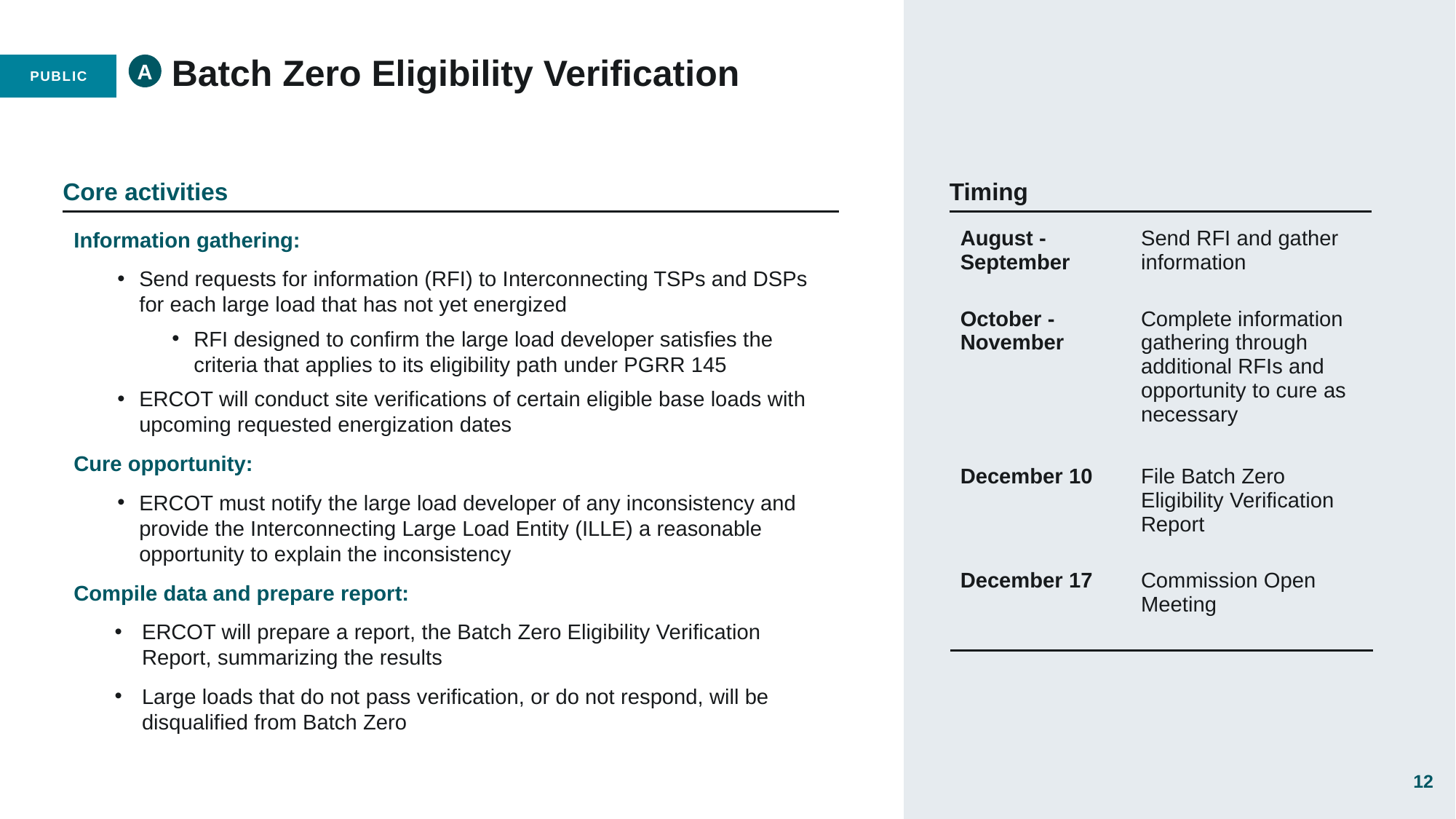

A
# Batch Zero Eligibility Verification
Core activities
Timing
Information gathering:
Send requests for information (RFI) to Interconnecting TSPs and DSPs for each large load that has not yet energized
RFI designed to confirm the large load developer satisfies the criteria that applies to its eligibility path under PGRR 145
ERCOT will conduct site verifications of certain eligible base loads with upcoming requested energization dates
Cure opportunity:
ERCOT must notify the large load developer of any inconsistency and provide the Interconnecting Large Load Entity (ILLE) a reasonable opportunity to explain the inconsistency
Compile data and prepare report:
ERCOT will prepare a report, the Batch Zero Eligibility Verification Report, summarizing the results
Large loads that do not pass verification, or do not respond, will be disqualified from Batch Zero

| August -September | Send RFI and gather information |
| --- | --- |
| October - November | Complete information gathering through additional RFIs and opportunity to cure as necessary |
| December 10 | File Batch Zero Eligibility Verification Report |
| December 17 | Commission Open Meeting |
12